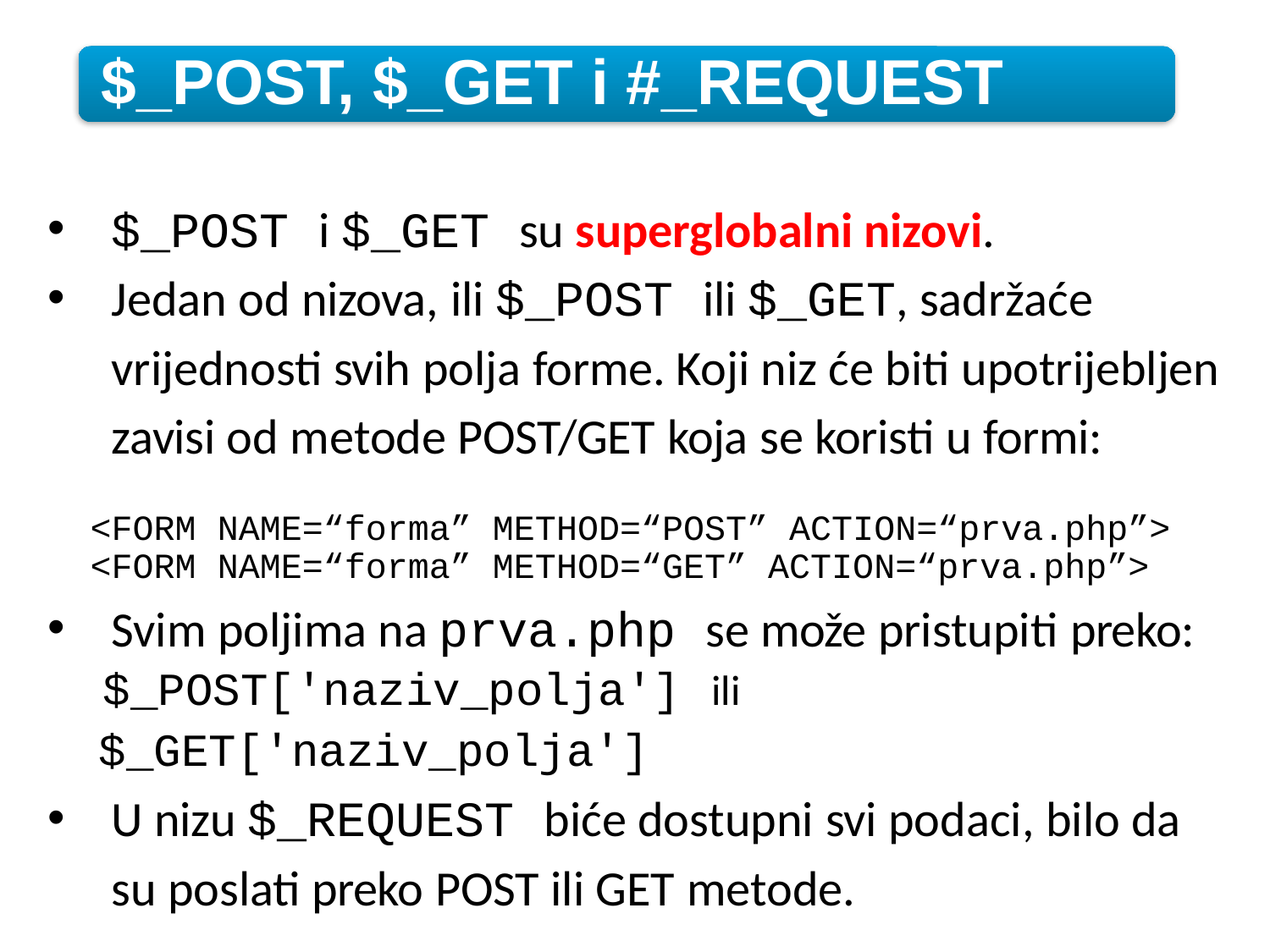

$_POST, $_GET i #_REQUEST
$_POST i $_GET su superglobalni nizovi.
Jedan od nizova, ili $_POST ili $_GET, sadržaće vrijednosti svih polja forme. Koji niz će biti upotrijebljen zavisi od metode POST/GET koja se koristi u formi:

  <FORM NAME=“forma” METHOD=“POST” ACTION=“prva.php”>
  <FORM NAME=“forma” METHOD=“GET” ACTION=“prva.php”>
Svim poljima na prva.php se može pristupiti preko:
  $_POST['naziv_polja'] ili
    $_GET['naziv_polja']
U nizu $_REQUEST biće dostupni svi podaci, bilo da su poslati preko POST ili GET metode.